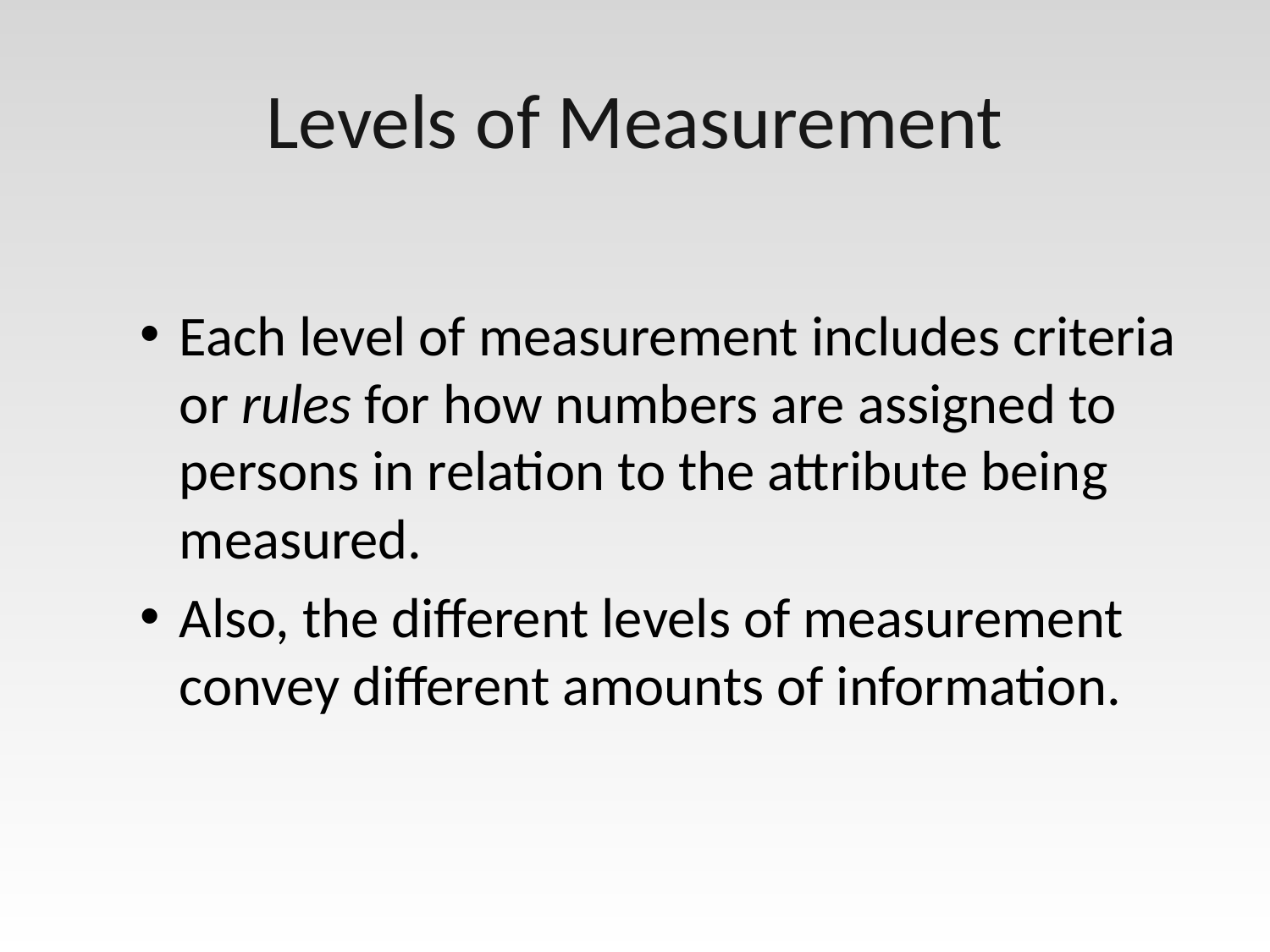

# Levels of Measurement

Each level of measurement includes criteria or rules for how numbers are assigned to persons in relation to the attribute being measured.
Also, the different levels of measurement convey different amounts of information.